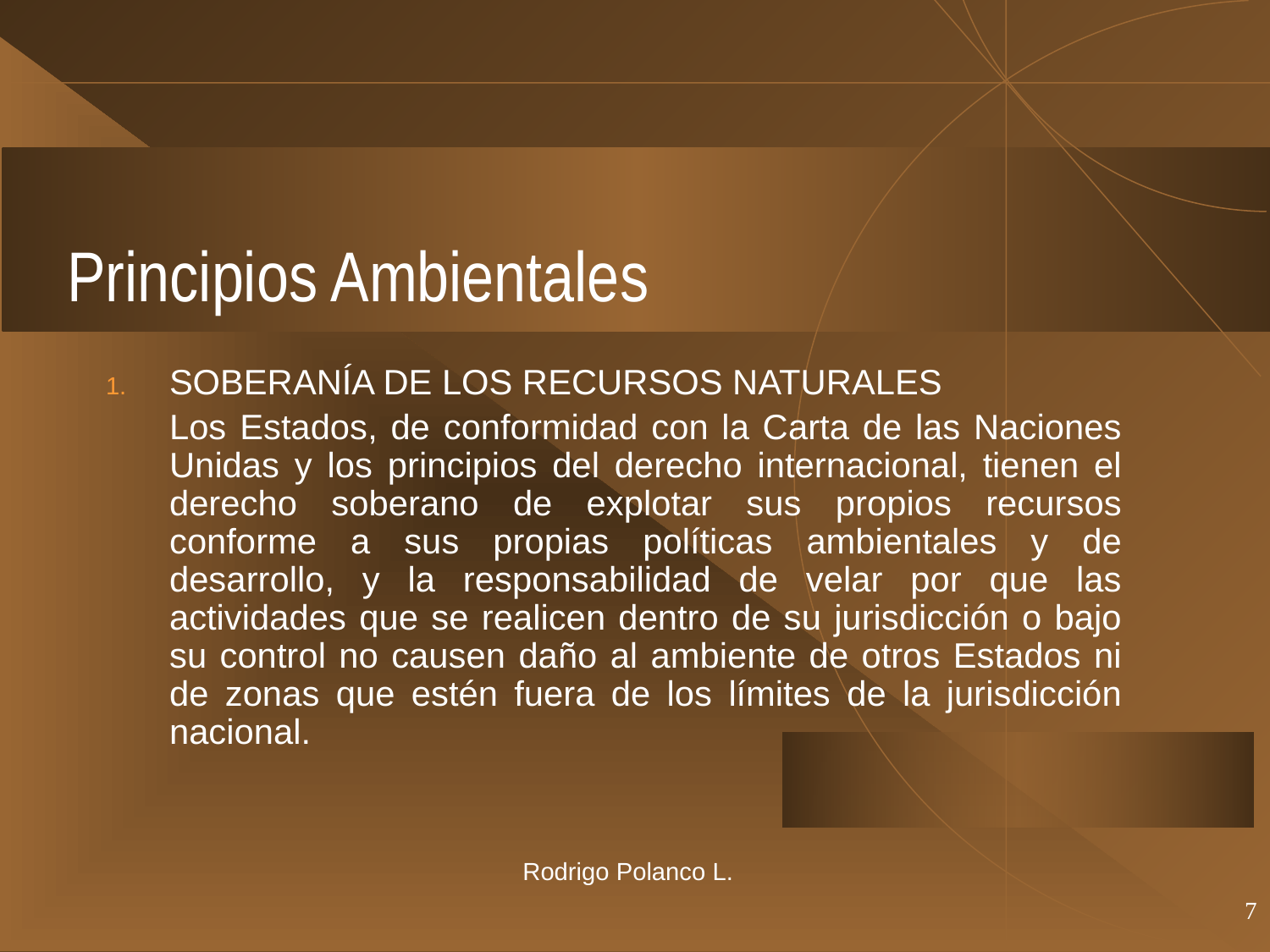

# Principios Ambientales
SOBERANÍA DE LOS RECURSOS NATURALES
	Los Estados, de conformidad con la Carta de las Naciones Unidas y los principios del derecho internacional, tienen el derecho soberano de explotar sus propios recursos conforme a sus propias políticas ambientales y de desarrollo, y la responsabilidad de velar por que las actividades que se realicen dentro de su jurisdicción o bajo su control no causen daño al ambiente de otros Estados ni de zonas que estén fuera de los límites de la jurisdicción nacional.

Rodrigo Polanco L.
7